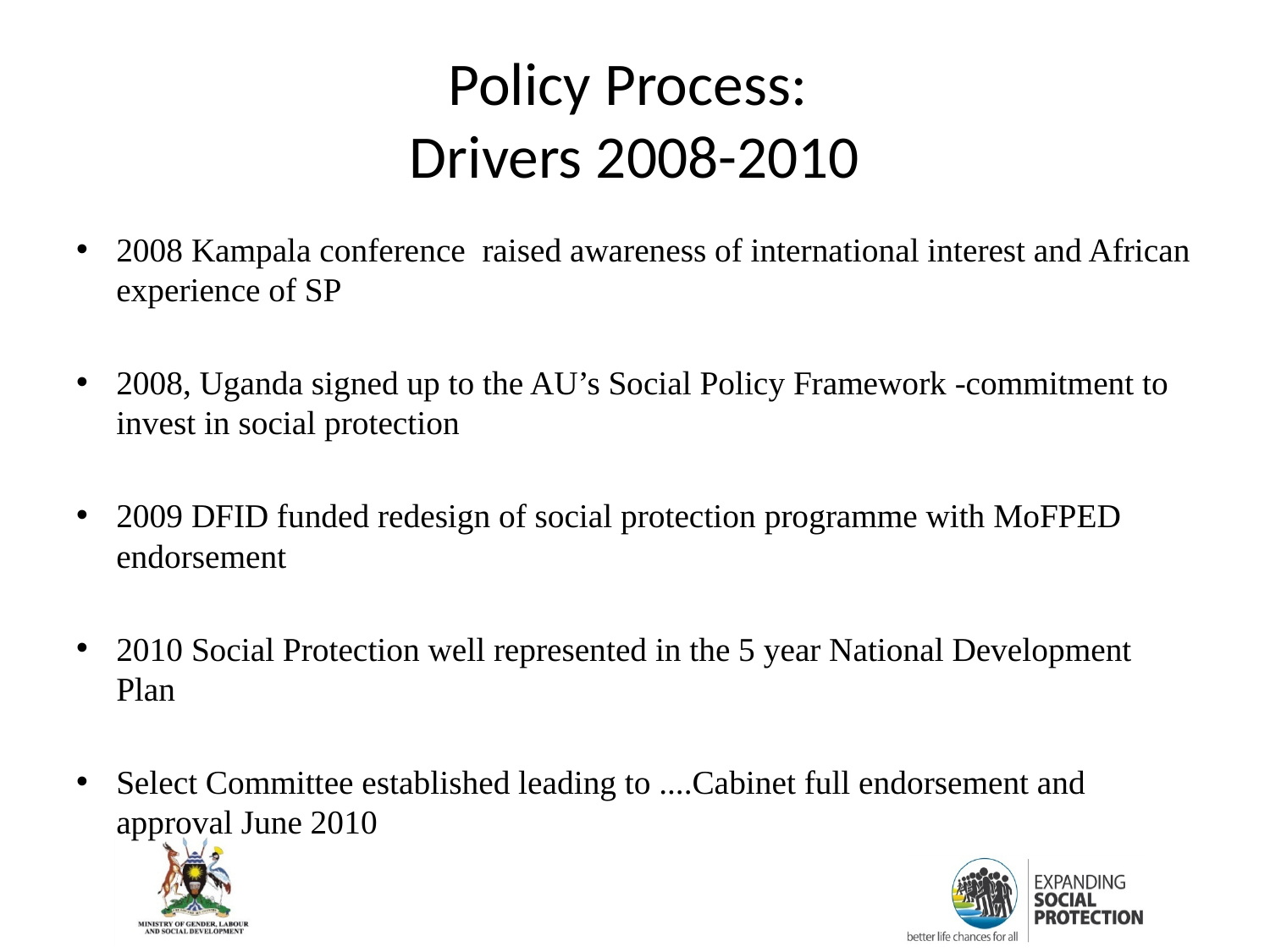

# Policy Process: Drivers 2008-2010
2008 Kampala conference  raised awareness of international interest and African experience of SP

2008, Uganda signed up to the AU’s Social Policy Framework -commitment to invest in social protection

2009 DFID funded redesign of social protection programme with MoFPED endorsement

2010 Social Protection well represented in the 5 year National Development Plan

Select Committee established leading to ....Cabinet full endorsement and approval June 2010